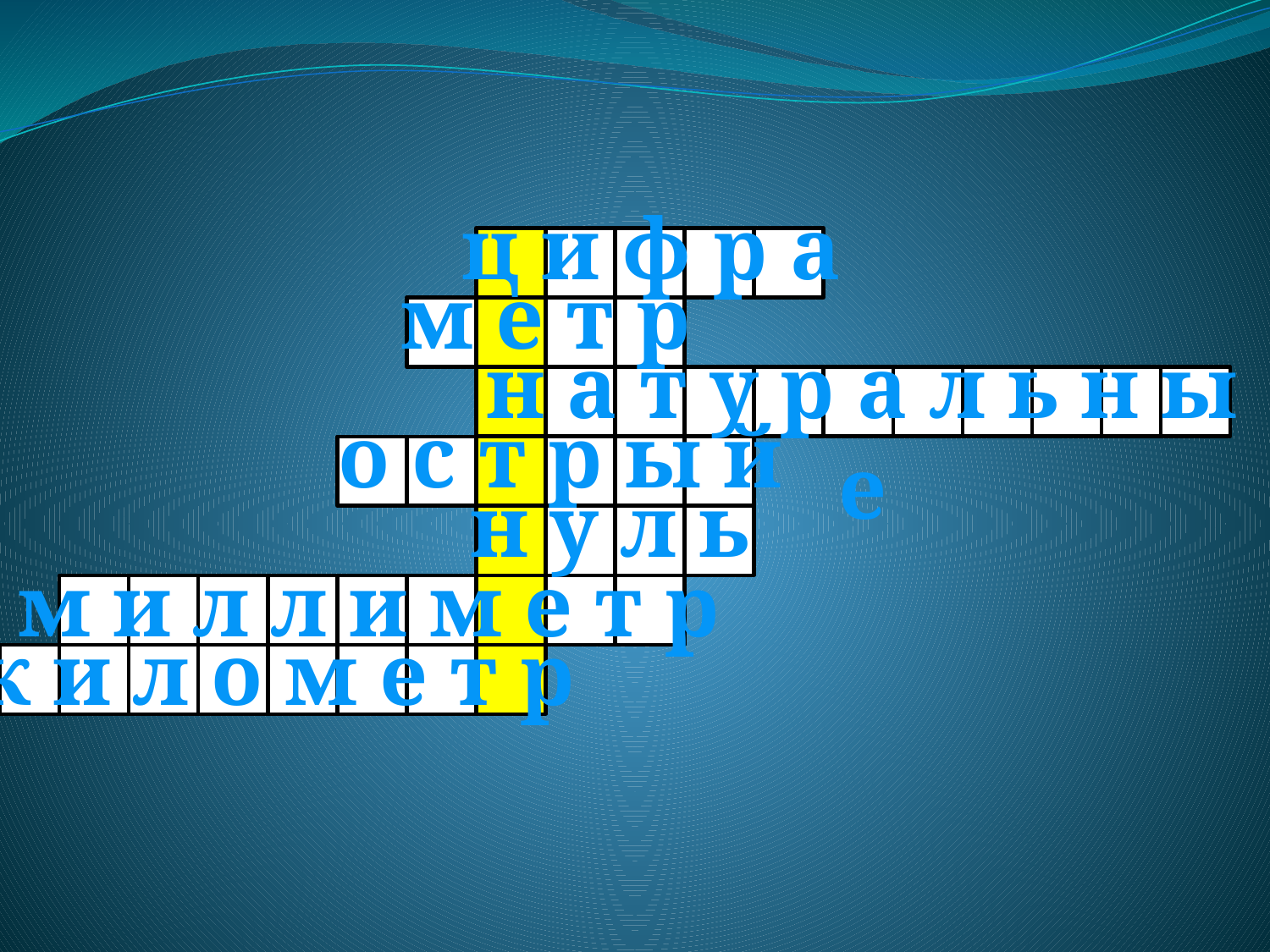

ц и ф р а

м е т р

н а т у р а л ь н ы е

о с т р ы й

н у л ь

м и л л и м е т р

к и л о м е т р